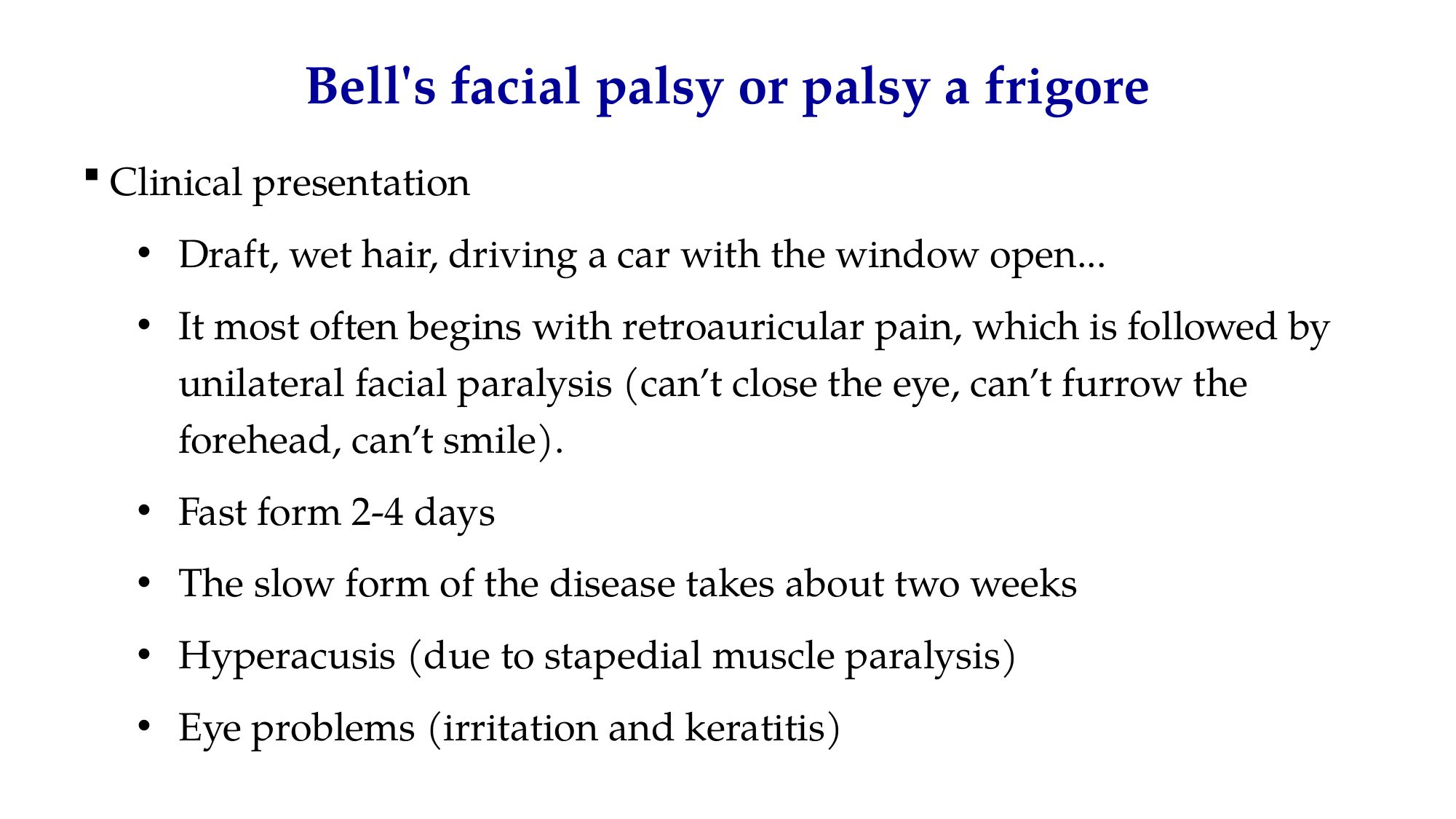

Bell's facial palsy or palsy a frigore
Clinical presentation
Draft, wet hair, driving a car with the window open...
It most often begins with retroauricular pain, which is followed by unilateral facial paralysis (can’t close the eye, can’t furrow the forehead, can’t smile).
Fast form 2-4 days
The slow form of the disease takes about two weeks
Hyperacusis (due to stapedial muscle paralysis)
Eye problems (irritation and keratitis)